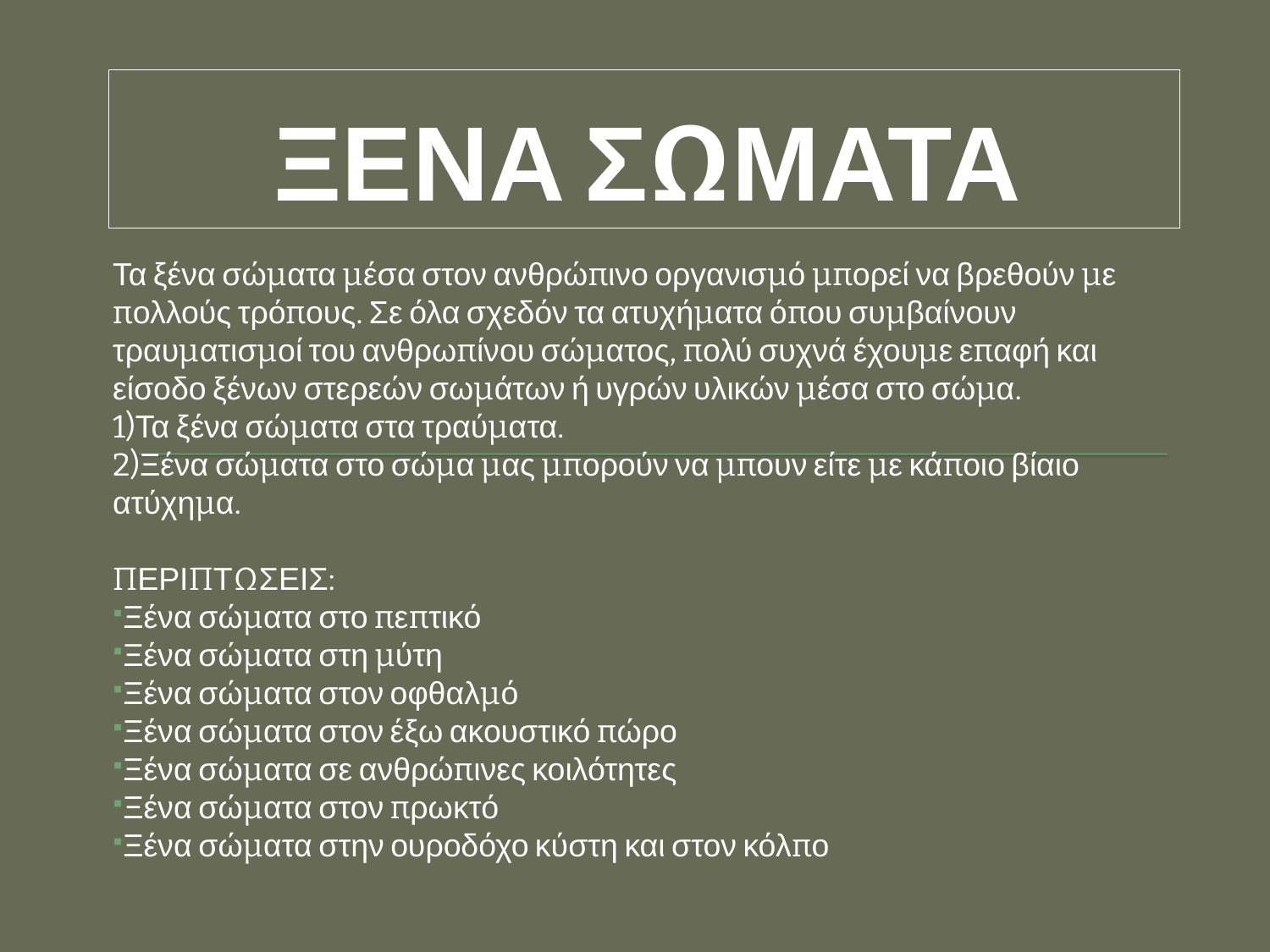

# ΞΕΝΑ ΣΩΜΑΤΑ
Τα ξένα σώματα μέσα στον ανθρώπινο οργανισμό μπορεί να βρεθούν με πολλούς τρόπους. Σε όλα σχεδόν τα ατυχήματα όπου συμβαίνουν τραυματισμοί του ανθρωπίνου σώματος, πολύ συχνά έχουμε επαφή και είσοδο ξένων στερεών σωμάτων ή υγρών υλικών μέσα στο σώμα.
1)Τα ξένα σώματα στα τραύματα.
2)Ξένα σώματα στο σώμα μας μπορούν να μπουν είτε με κάποιο βίαιο ατύχημα.

ΠΕΡΙΠΤΩΣΕΙΣ:
Ξένα σώματα στο πεπτικό
Ξένα σώματα στη μύτη
Ξένα σώματα στον οφθαλμό
Ξένα σώματα στον έξω ακουστικό πώρο
Ξένα σώματα σε ανθρώπινες κοιλότητες
Ξένα σώματα στον πρωκτό
Ξένα σώματα στην ουροδόχο κύστη και στον κόλπο